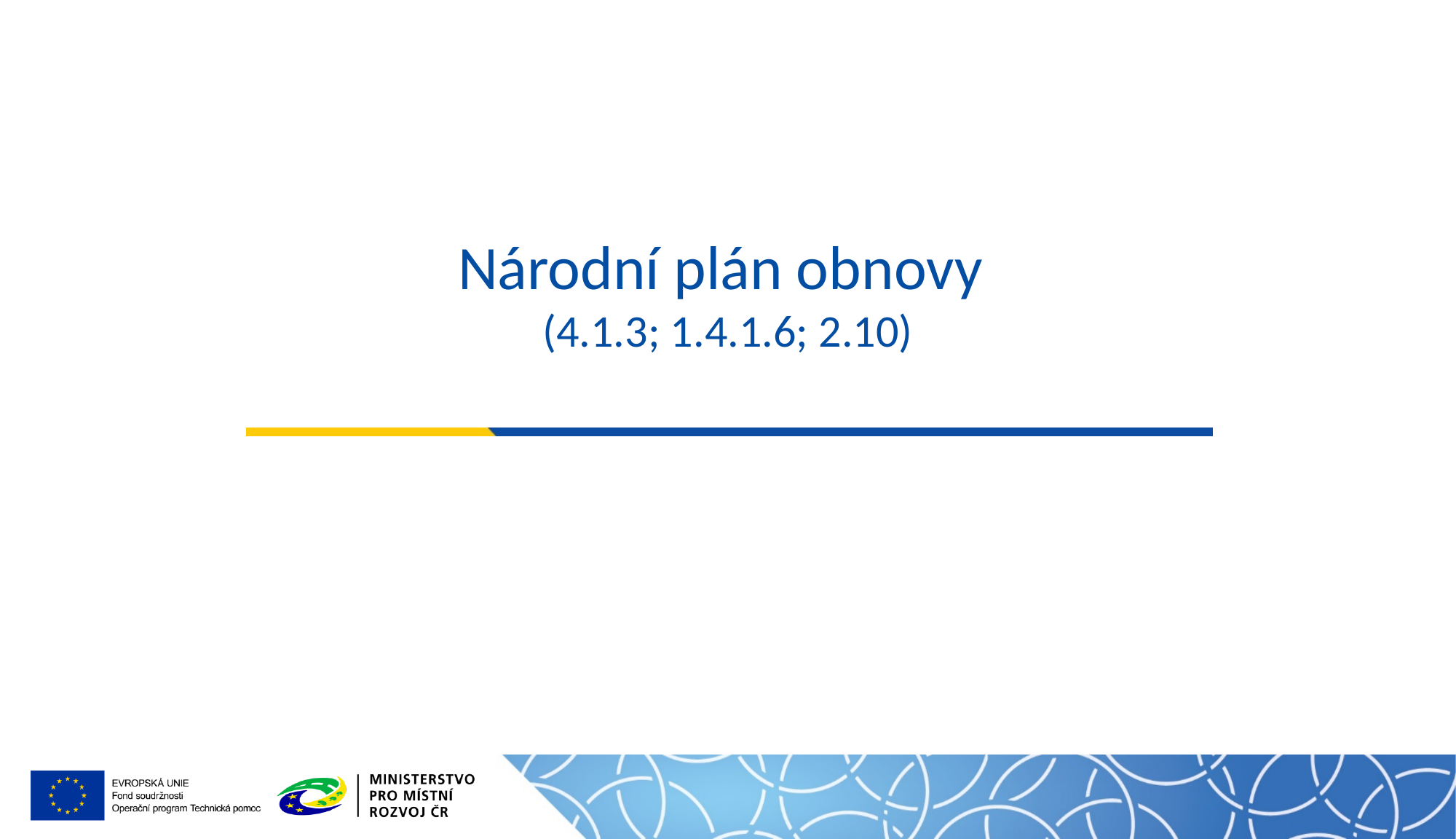

# Národní plán obnovy (4.1.3; 1.4.1.6; 2.10)